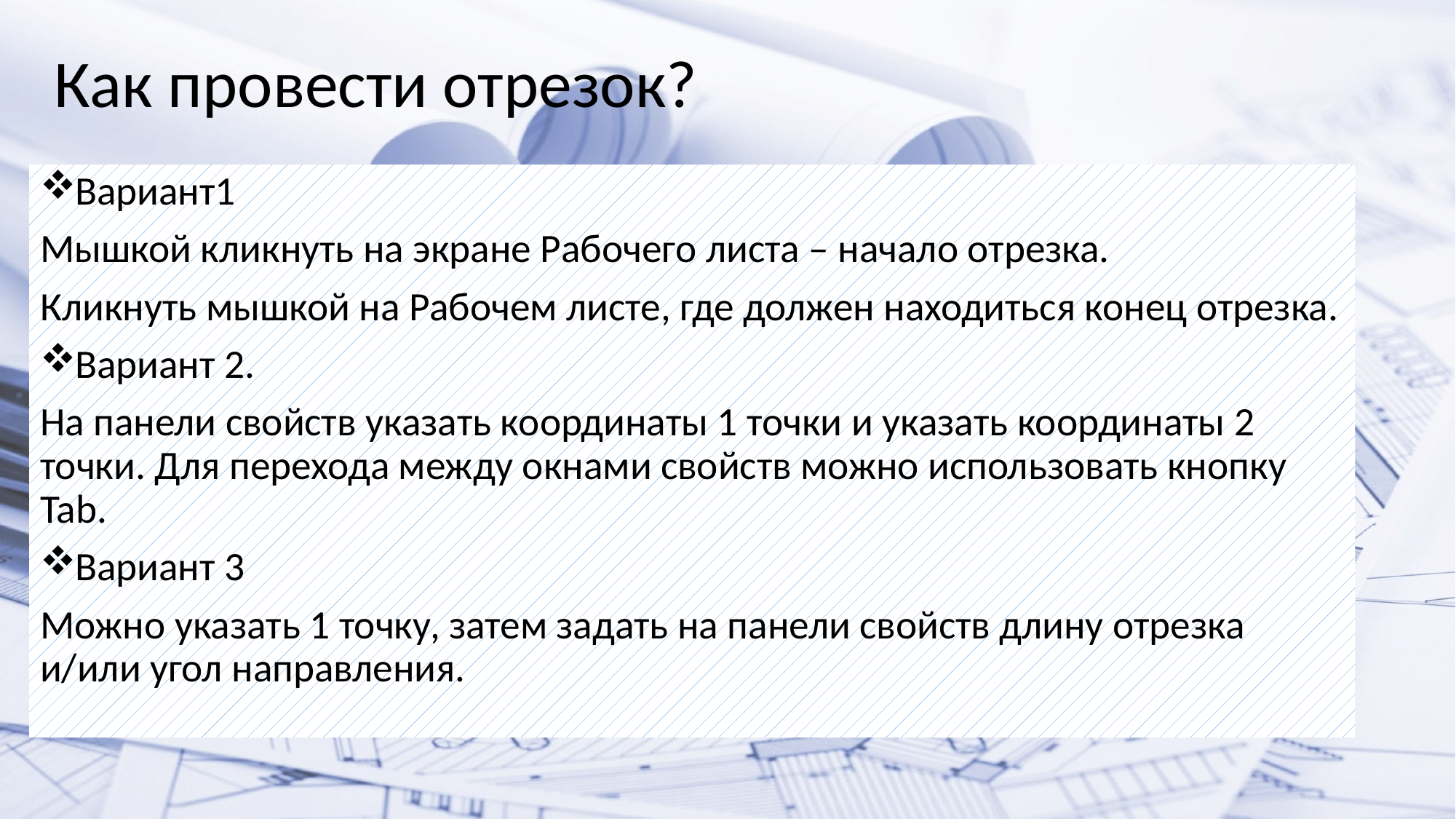

# Как провести отрезок?
Вариант1
Мышкой кликнуть на экране Рабочего листа – начало отрезка.
Кликнуть мышкой на Рабочем листе, где должен находиться конец отрезка.
Вариант 2.
На панели свойств указать координаты 1 точки и указать координаты 2 точки. Для перехода между окнами свойств можно использовать кнопку Tab.
Вариант 3
Можно указать 1 точку, затем задать на панели свойств длину отрезка и/или угол направления.